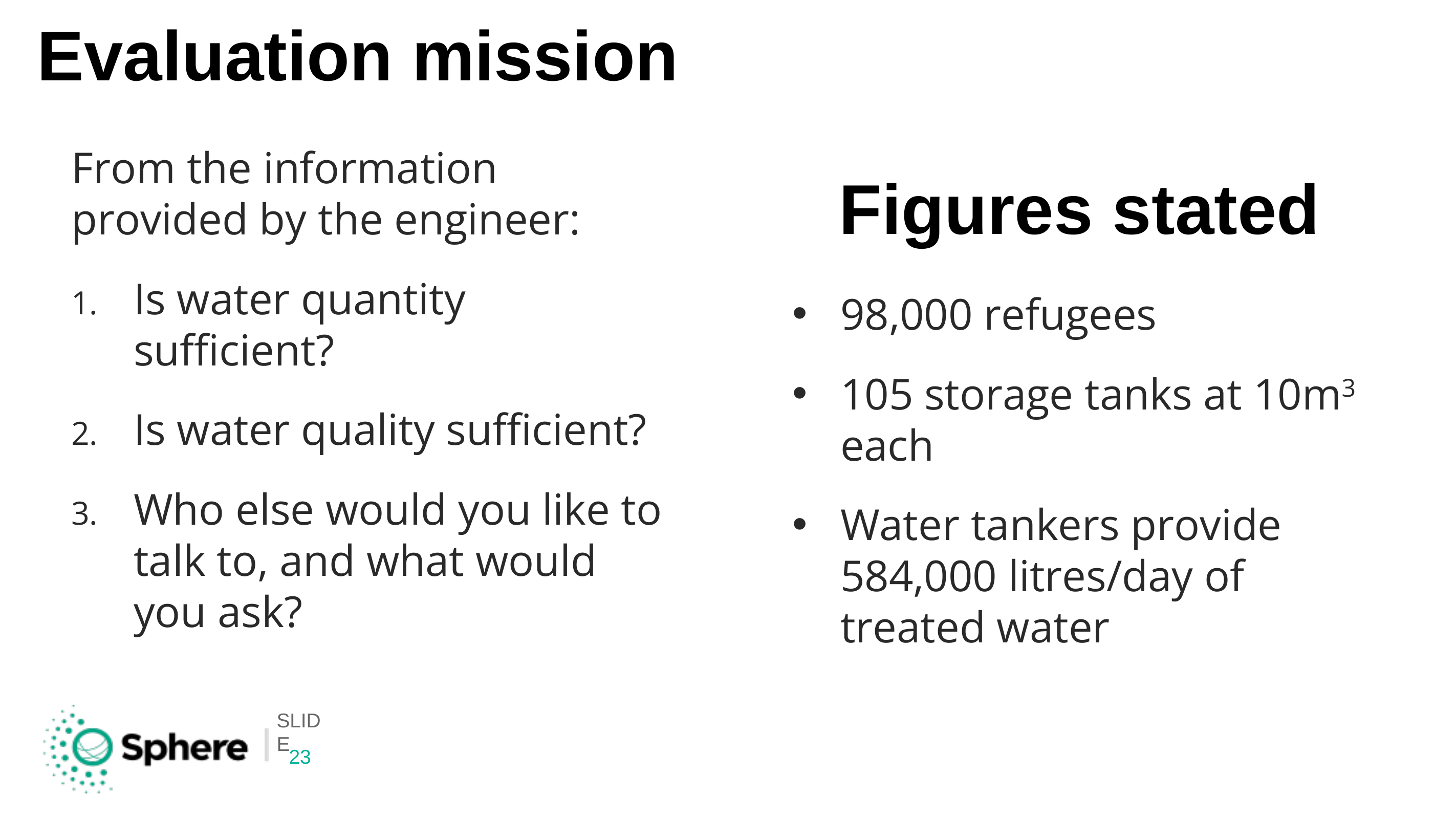

# Evaluation mission
From the information provided by the engineer:
Is water quantity sufficient?
Is water quality sufficient?
Who else would you like to talk to, and what would you ask?

Figures stated
98,000 refugees
105 storage tanks at 10m3 each
Water tankers provide
584,000 litres/day of treated water

23